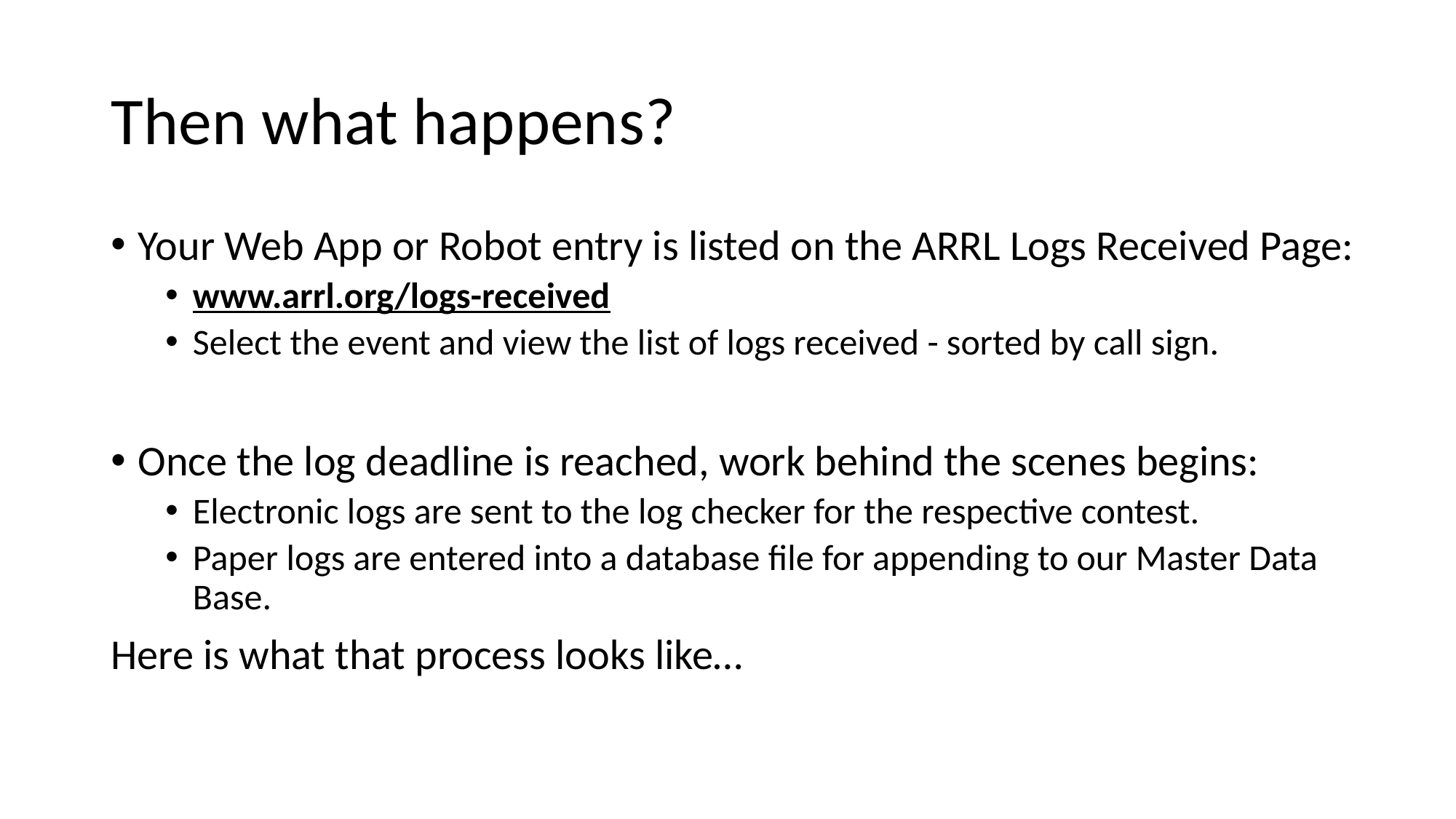

# Then what happens?
Your Web App or Robot entry is listed on the ARRL Logs Received Page:
www.arrl.org/logs-received
Select the event and view the list of logs received - sorted by call sign.

Once the log deadline is reached, work behind the scenes begins:
Electronic logs are sent to the log checker for the respective contest.
Paper logs are entered into a database file for appending to our Master Data Base.
Here is what that process looks like…